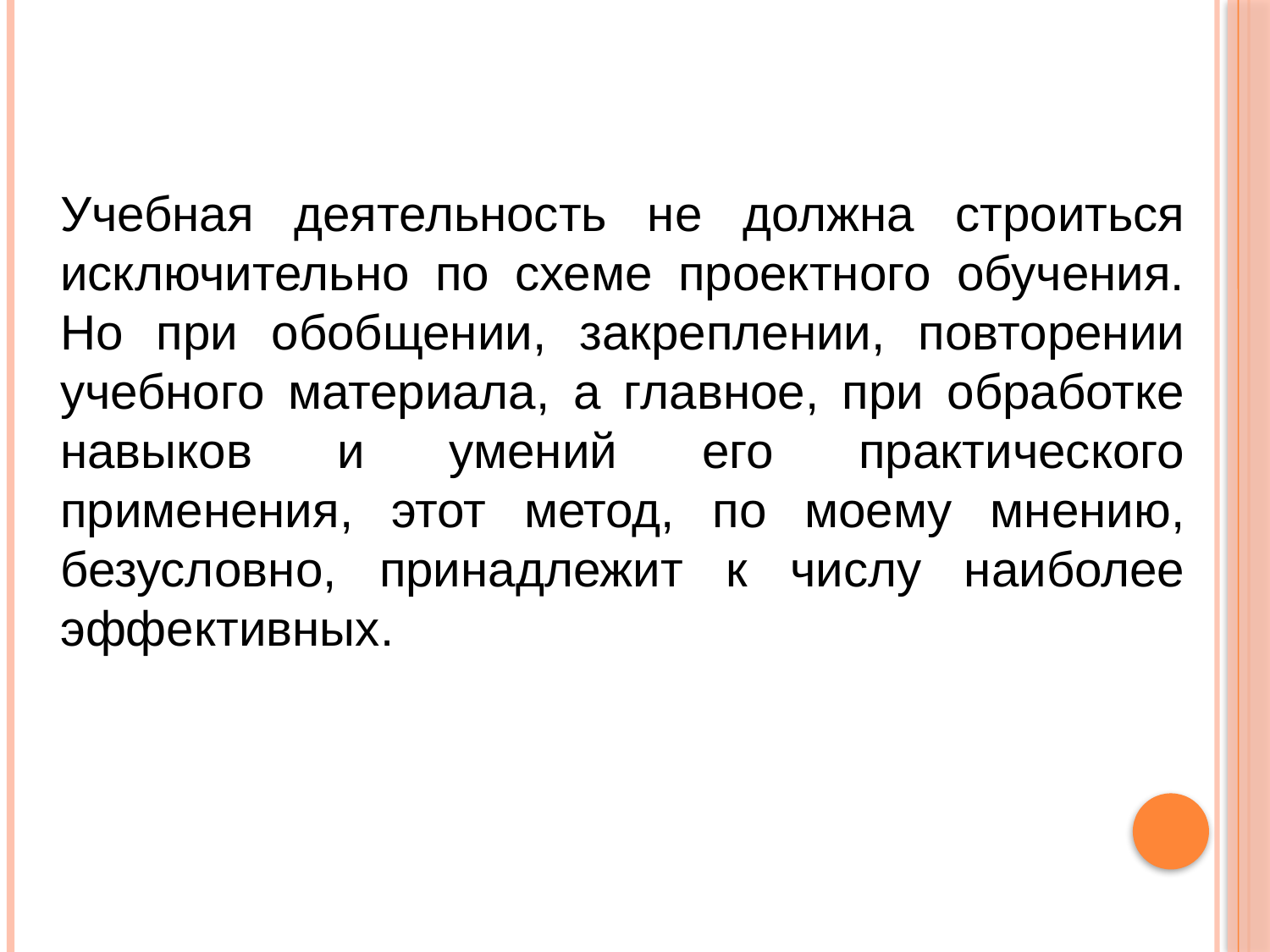

Учебная деятельность не должна строиться исключительно по схеме проектного обучения. Но при обобщении, закреплении, повторении учебного материала, а главное, при обработке навыков и умений его практического применения, этот метод, по моему мнению, безусловно, принадлежит к числу наиболее эффективных.